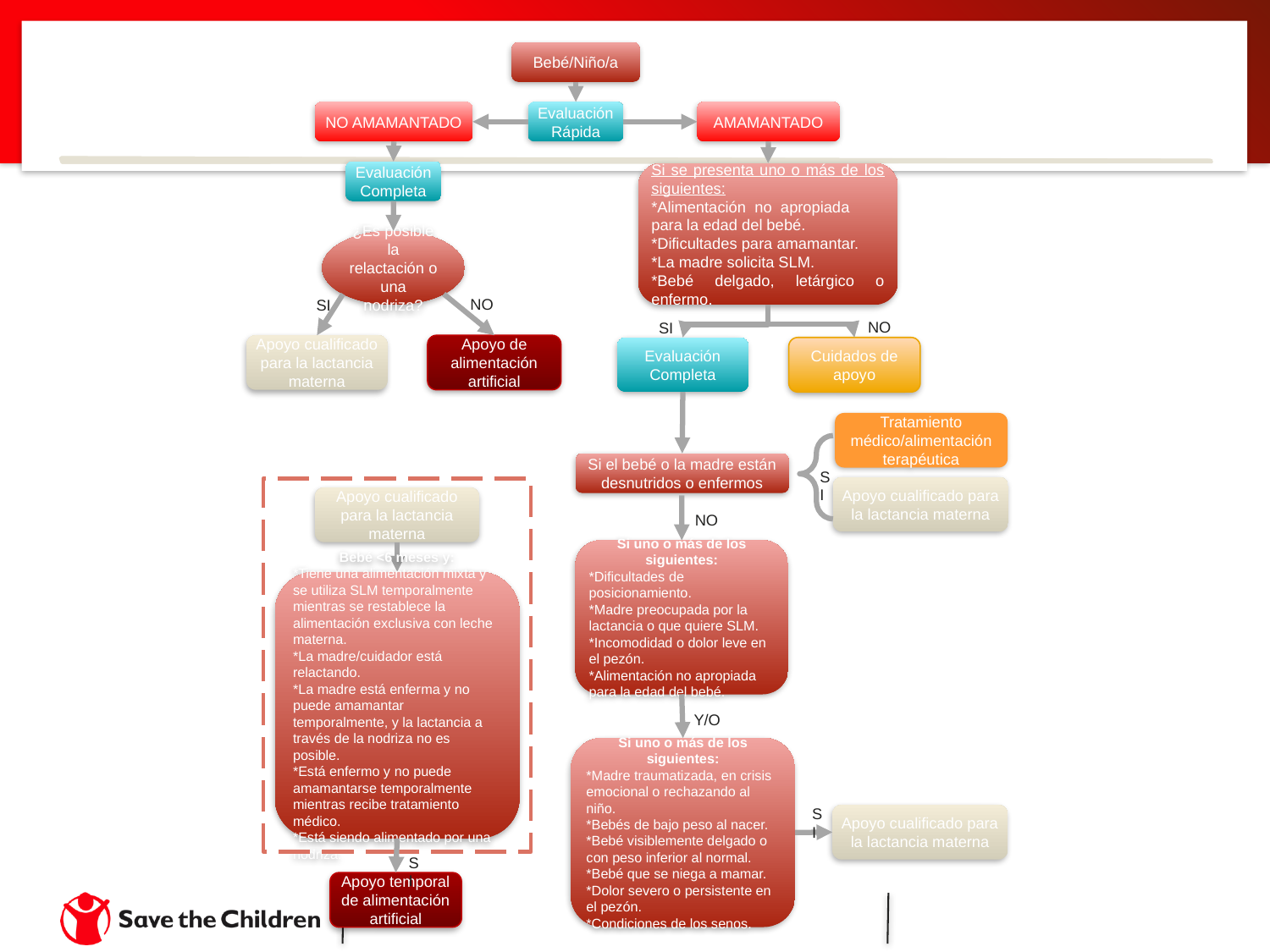

Bebé/Niño/a
AMAMANTADO
NO AMAMANTADO
Evaluación Rápida
Evaluación Completa
Si se presenta uno o más de los siguientes:
*Alimentación no apropiada     para la edad del bebé.
*Dificultades para amamantar.
*La madre solicita SLM.
*Bebé delgado, letárgico o enfermo.
¿Es posible la relactación o una nodriza?
NO
SI
NO
SI
Apoyo cualificado para la lactancia materna
Apoyo de alimentación artificial
Evaluación Completa
Cuidados de apoyo
Tratamiento médico/alimentación terapéutica

Si el bebé o la madre están desnutridos o enfermos
SI
Apoyo cualificado para la lactancia materna

Apoyo cualificado para la lactancia materna
NO
Si uno o más de los siguientes:
*Dificultades de posicionamiento.
*Madre preocupada por la lactancia o que quiere SLM.
*Incomodidad o dolor leve en el pezón.
*Alimentación no apropiada para la edad del bebé.
Bebé <6 meses y:
*Tiene una alimentación mixta y se utiliza SLM temporalmente mientras se restablece la alimentación exclusiva con leche materna.
*La madre/cuidador está relactando.
*La madre está enferma y no puede amamantar temporalmente, y la lactancia a través de la nodriza no es posible.
*Está enfermo y no puede amamantarse temporalmente mientras recibe tratamiento médico.
*Está siendo alimentado por una nodriza.
Y/O
Si uno o más de los siguientes:
*Madre traumatizada, en crisis emocional o rechazando al niño.
*Bebés de bajo peso al nacer.
*Bebé visiblemente delgado o con peso inferior al normal.
*Bebé que se niega a mamar.
*Dolor severo o persistente en el pezón.
*Condiciones de los senos.
SI
Apoyo cualificado para la lactancia materna
SI
Apoyo temporal de alimentación artificial